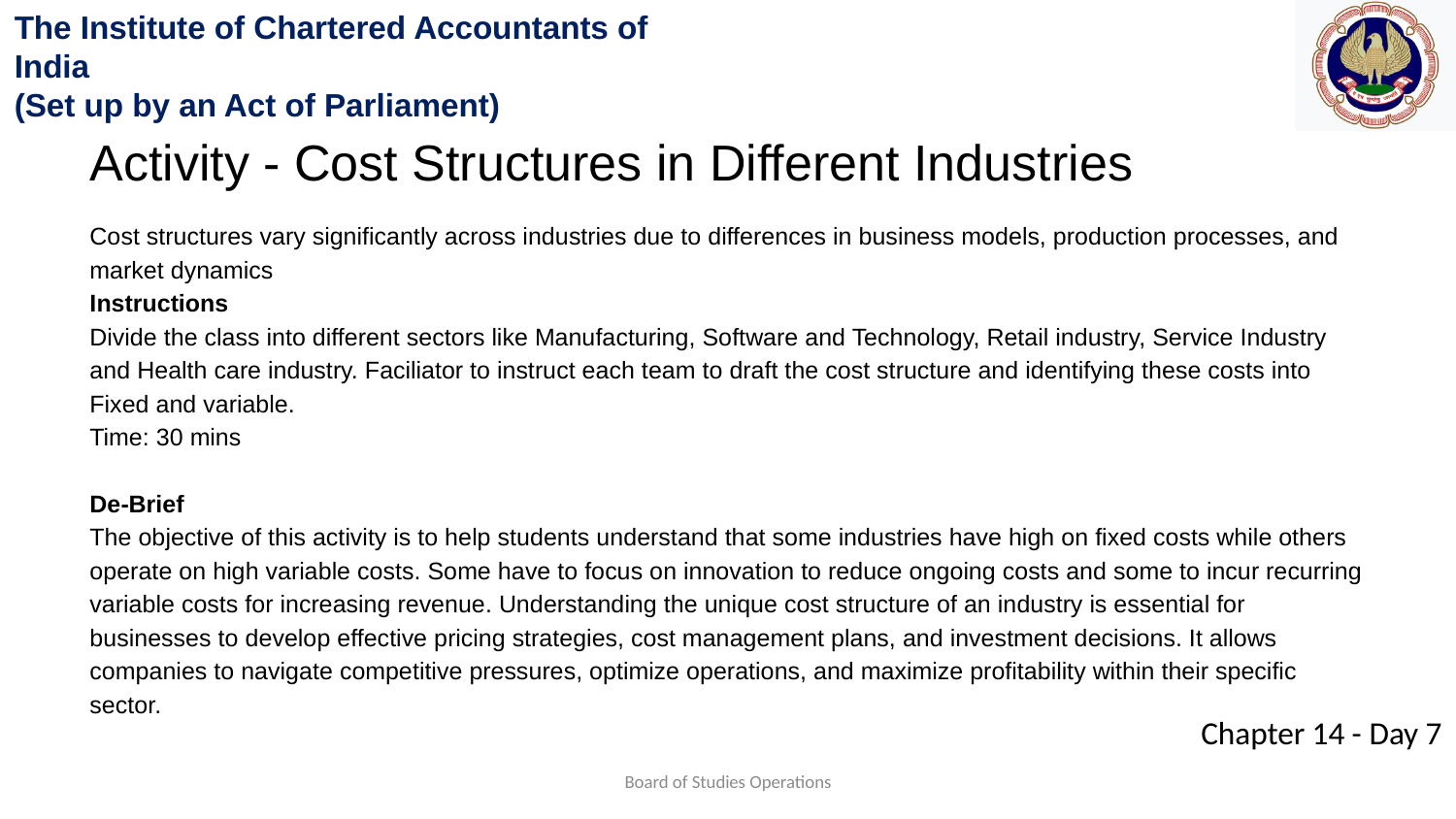

Activity - Cost Structures in Different Industries
Cost structures vary significantly across industries due to differences in business models, production processes, and market dynamics
Instructions
Divide the class into different sectors like Manufacturing, Software and Technology, Retail industry, Service Industry and Health care industry. Faciliator to instruct each team to draft the cost structure and identifying these costs into Fixed and variable.
Time: 30 mins

De-Brief
The objective of this activity is to help students understand that some industries have high on fixed costs while others operate on high variable costs. Some have to focus on innovation to reduce ongoing costs and some to incur recurring variable costs for increasing revenue. Understanding the unique cost structure of an industry is essential for businesses to develop effective pricing strategies, cost management plans, and investment decisions. It allows companies to navigate competitive pressures, optimize operations, and maximize profitability within their specific sector.
Board of Studies Operations